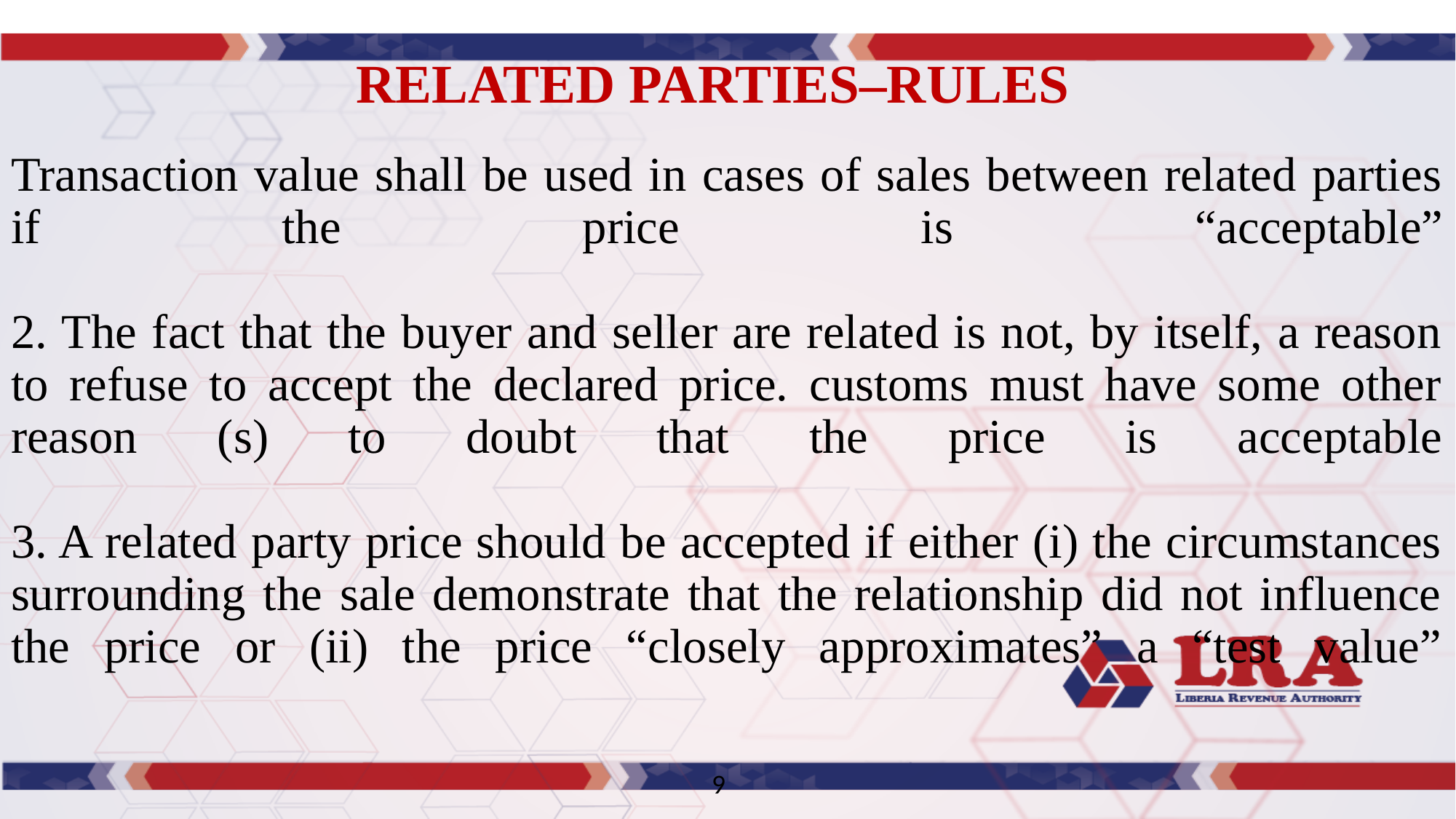

# RELATED PARTIES–RULES
Transaction value shall be used in cases of sales between related parties if the price is “acceptable”
2. The fact that the buyer and seller are related is not, by itself, a reason to refuse to accept the declared price. customs must have some other reason (s) to doubt that the price is acceptable
3. A related party price should be accepted if either (i) the circumstances surrounding the sale demonstrate that the relationship did not influence the price or (ii) the price “closely approximates” a “test value”
9